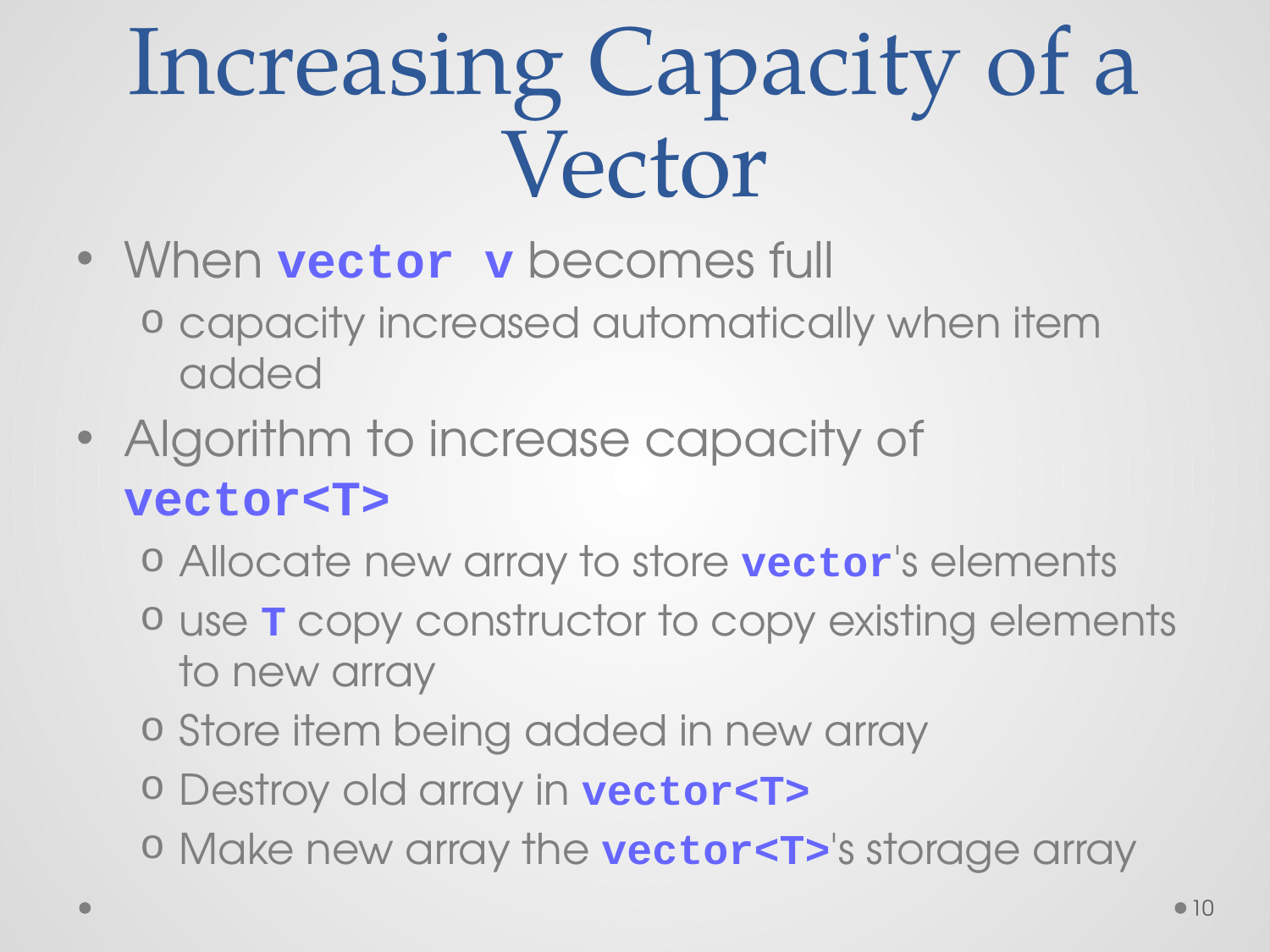

# Increasing Capacity of a Vector
When vector v becomes full
capacity increased automatically when item added
Algorithm to increase capacity of vector<T>
Allocate new array to store vector's elements
use T copy constructor to copy existing elements to new array
Store item being added in new array
Destroy old array in vector<T>
Make new array the vector<T>'s storage array
10